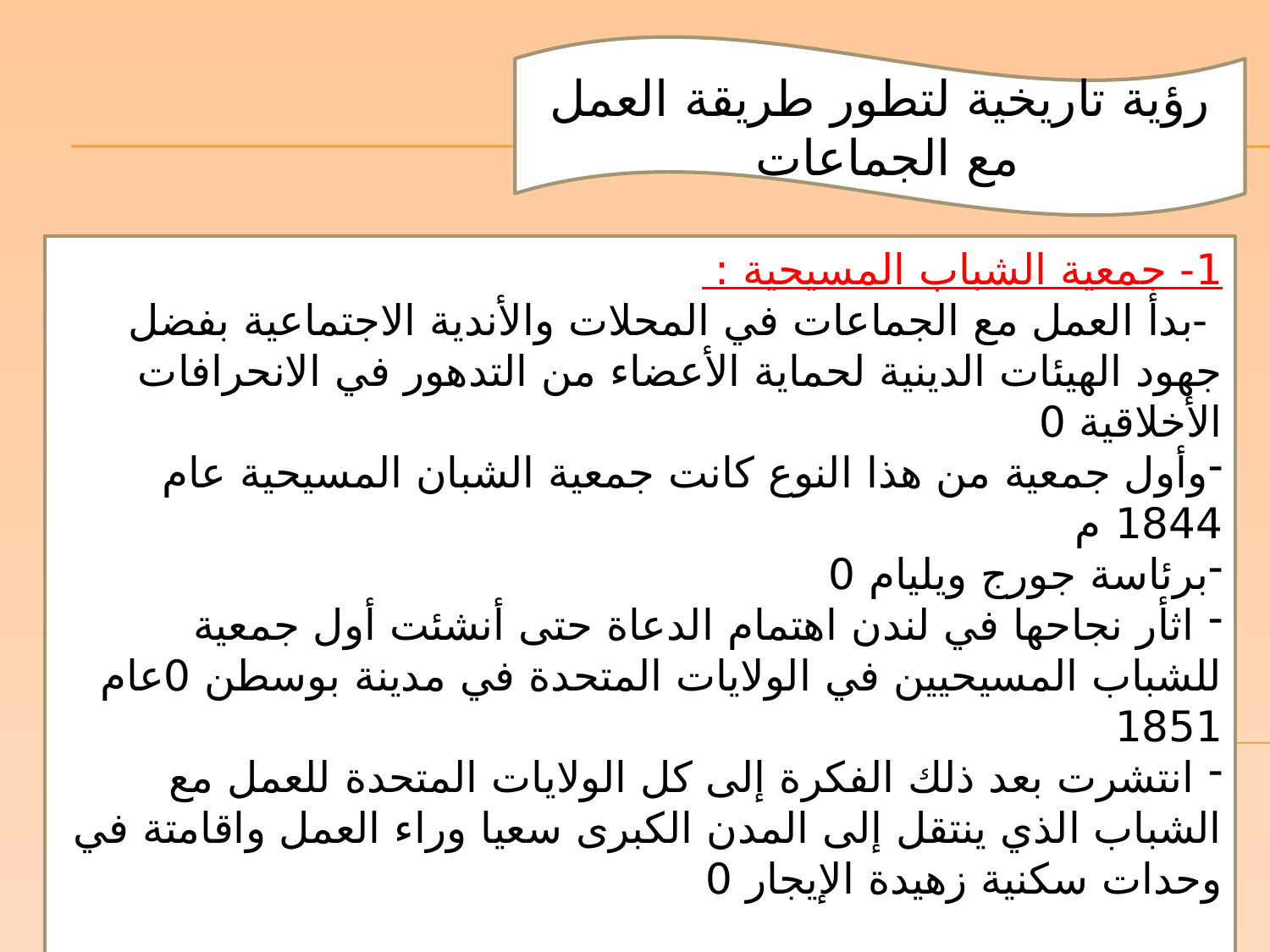

رؤية تاريخية لتطور طريقة العمل مع الجماعات
1- جمعية الشباب المسيحية :
 -بدأ العمل مع الجماعات في المحلات والأندية الاجتماعية بفضل جهود الهيئات الدينية لحماية الأعضاء من التدهور في الانحرافات الأخلاقية 0
وأول جمعية من هذا النوع كانت جمعية الشبان المسيحية عام 1844 م
برئاسة جورج ويليام 0
 اثأر نجاحها في لندن اهتمام الدعاة حتى أنشئت أول جمعية للشباب المسيحيين في الولايات المتحدة في مدينة بوسطن 0عام 1851
 انتشرت بعد ذلك الفكرة إلى كل الولايات المتحدة للعمل مع الشباب الذي ينتقل إلى المدن الكبرى سعيا وراء العمل واقامتة في وحدات سكنية زهيدة الإيجار 0